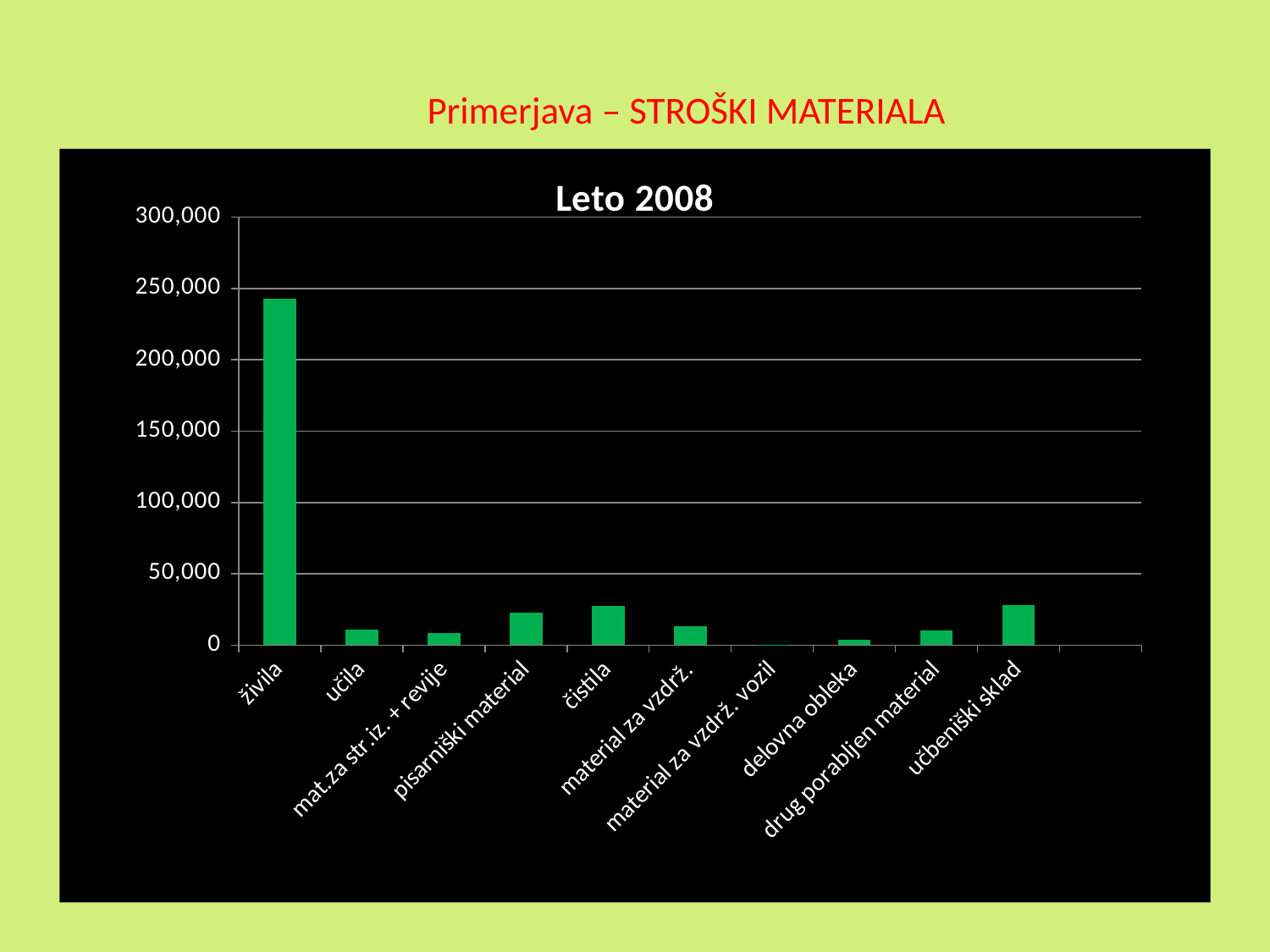

# Primerjava – STROŠKI MATERIALA

### Chart:

| Category | Leto 2008 |
|---|---|
| živila | 242668.71000000002 |
| učila | 10777.97 |
| mat.za str.iz. + revije | 8693.859999999999 |
| pisarniški material | 22975.0 |
| čistila | 27554.54 |
| material za vzdrž. | 13515.0 |
| material za vzdrž. vozil | 469.09 |
| delovna obleka | 3629.32 |
| drug porabljen material | 10270.39 |
| učbeniški sklad | 27946.07 |